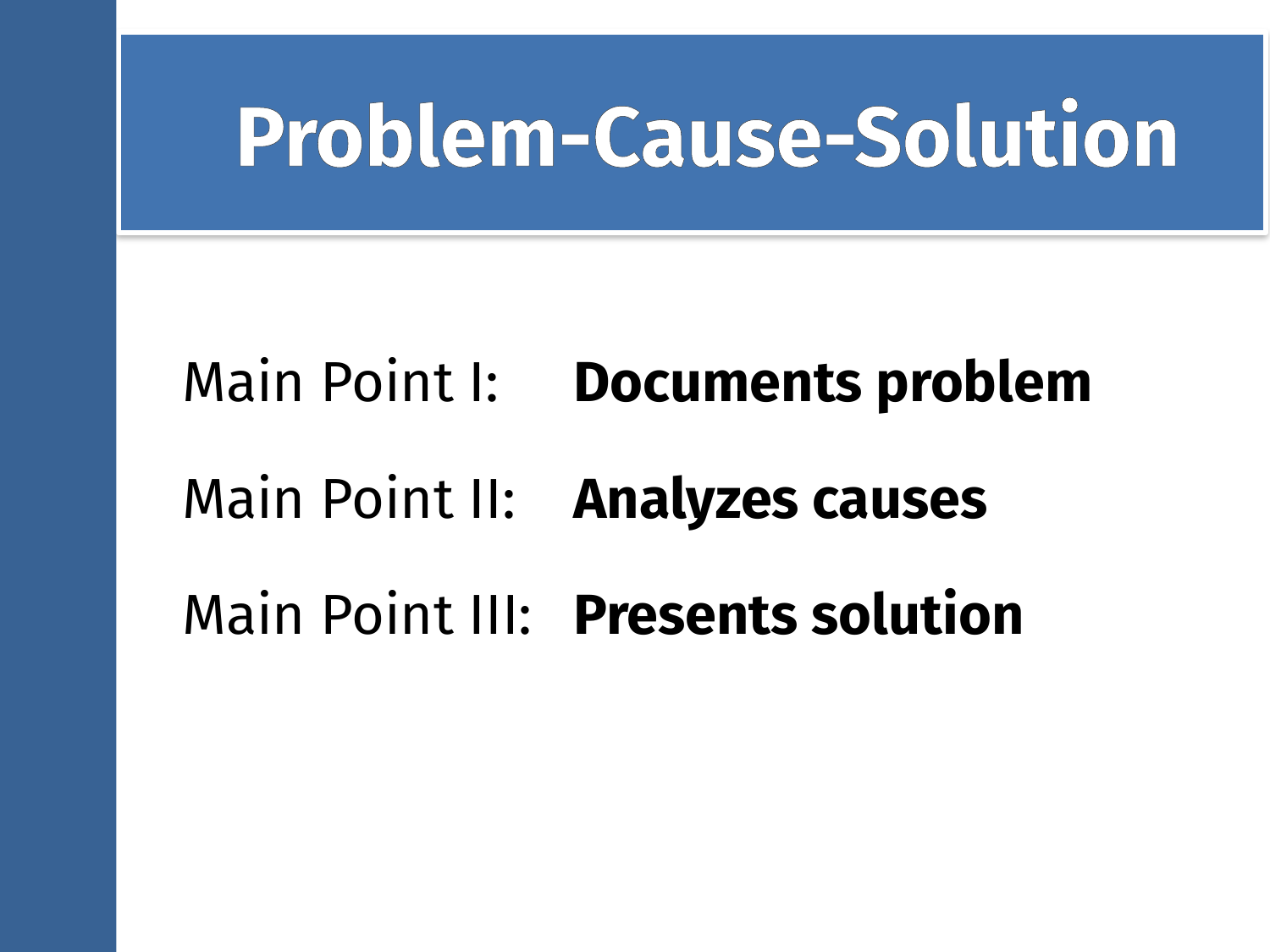

# Problem-Cause-Solution
| Main Point I: | Documents problem |
| --- | --- |
| Main Point II: | Analyzes causes |
| Main Point III: | Presents solution |